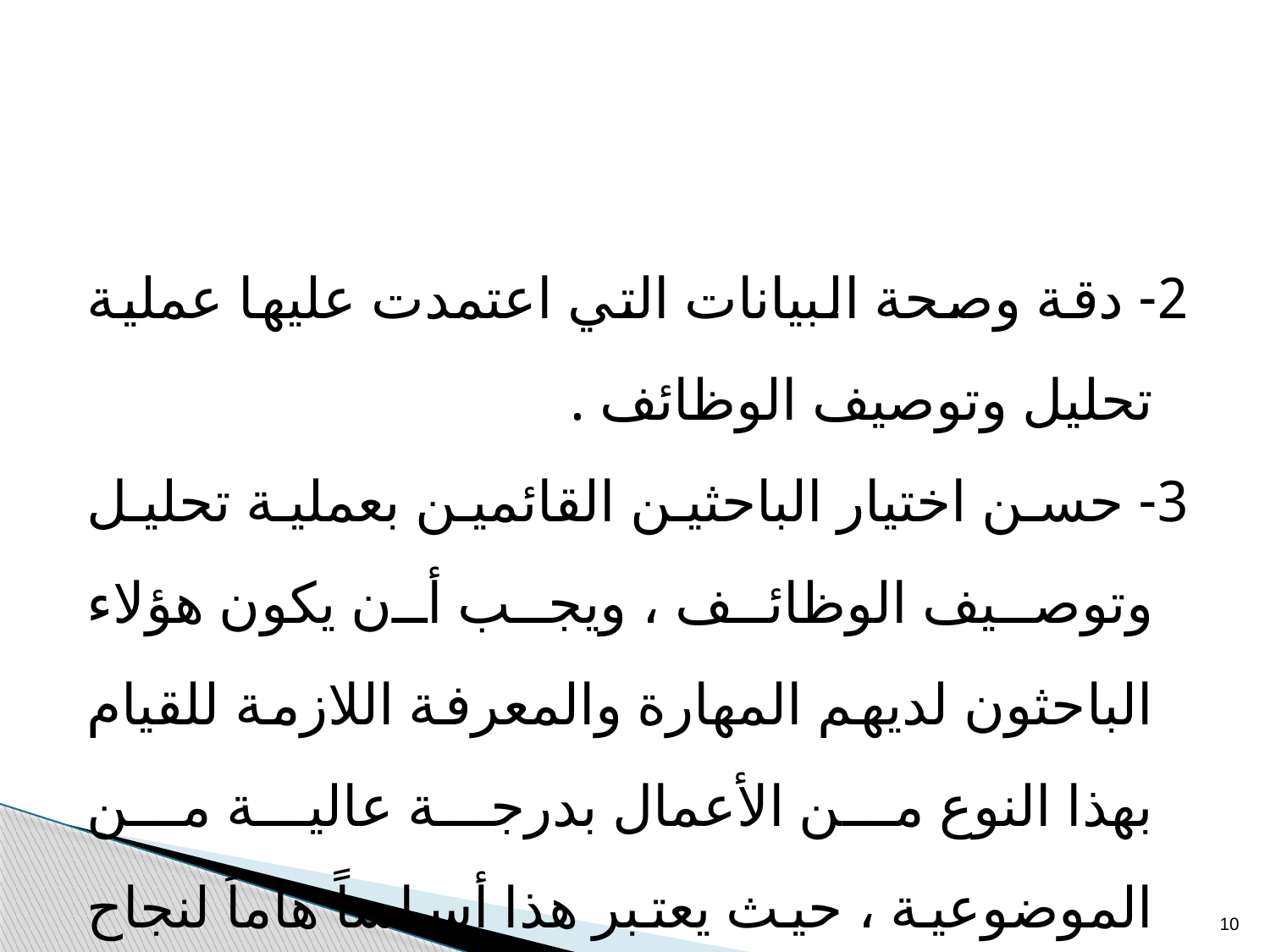

2- دقة وصحة البيانات التي اعتمدت عليها عملية تحليل وتوصيف الوظائف .
3- حسن اختيار الباحثين القائمين بعملية تحليل وتوصيف الوظائف ، ويجب أن يكون هؤلاء الباحثون لديهم المهارة والمعرفة اللازمة للقيام بهذا النوع من الأعمال بدرجة عالية من الموضوعية ، حيث يعتبر هذا أساساً هاماً لنجاح مشروع تحليل الوظيفة .
10